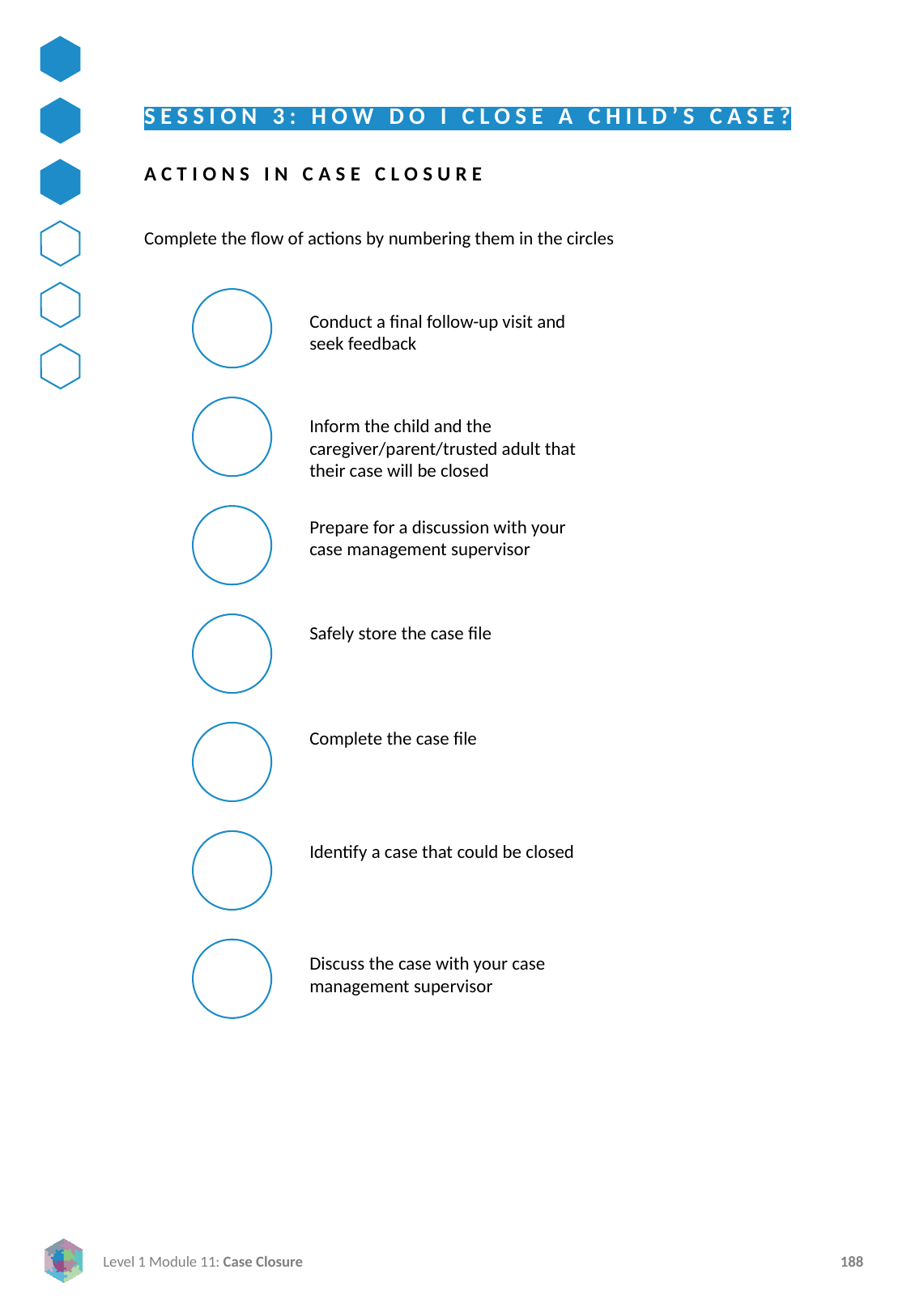

SESSION 3: HOW DO I CLOSE A CHILD’S CASE?

ACTIONS IN CASE CLOSURE

Complete the flow of actions by numbering them in the circles

Conduct a final follow-up visit and seek feedback

Inform the child and the caregiver/parent/trusted adult that their case will be closed

Prepare for a discussion with your case management supervisor

Safely store the case file

Complete the case file

Identify a case that could be closed

Discuss the case with your case management supervisor